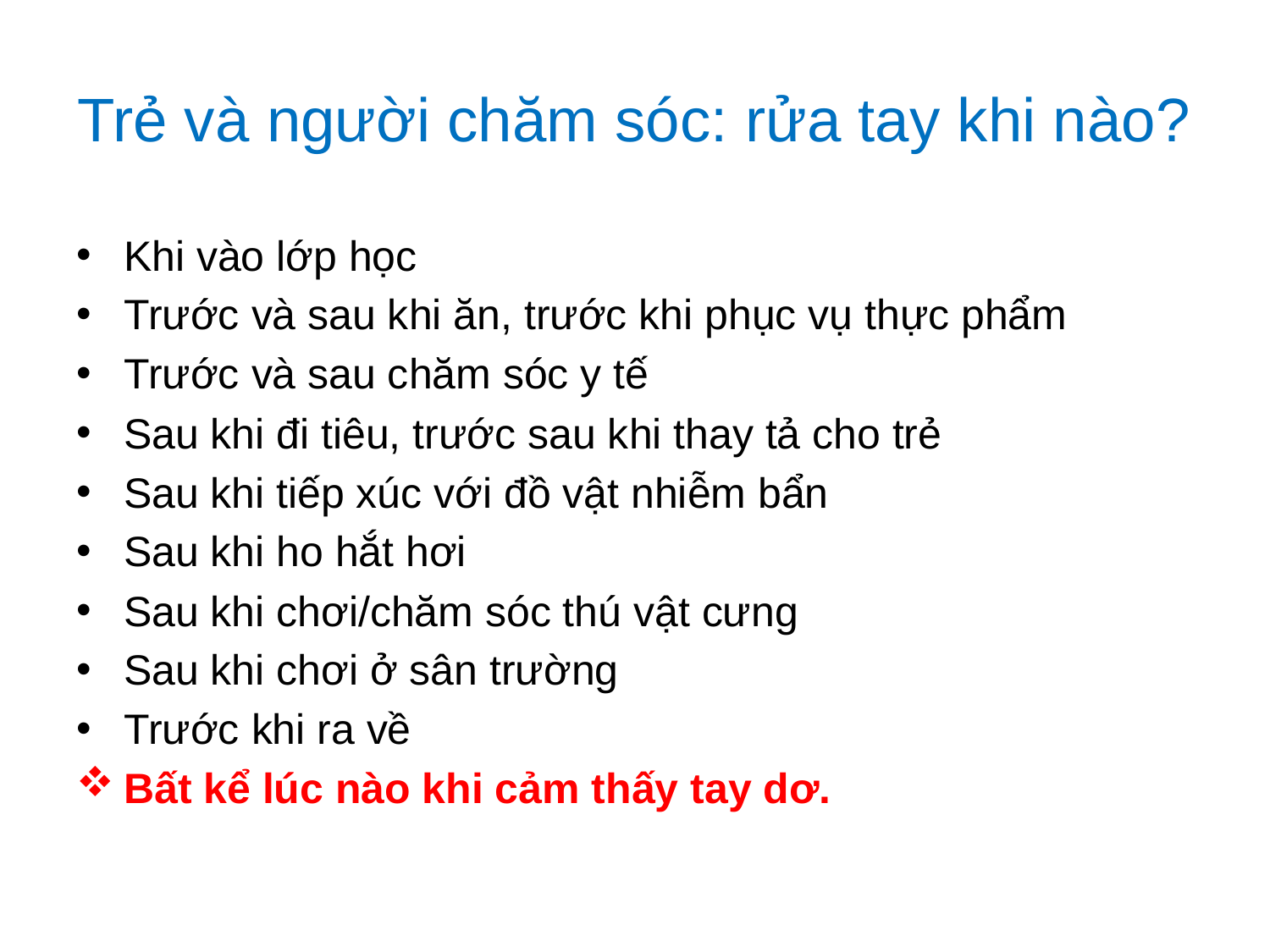

# Trẻ và người chăm sóc: rửa tay khi nào?
Khi vào lớp học
Trước và sau khi ăn, trước khi phục vụ thực phẩm
Trước và sau chăm sóc y tế
Sau khi đi tiêu, trước sau khi thay tả cho trẻ
Sau khi tiếp xúc với đồ vật nhiễm bẩn
Sau khi ho hắt hơi
Sau khi chơi/chăm sóc thú vật cưng
Sau khi chơi ở sân trường
Trước khi ra về
Bất kể lúc nào khi cảm thấy tay dơ.